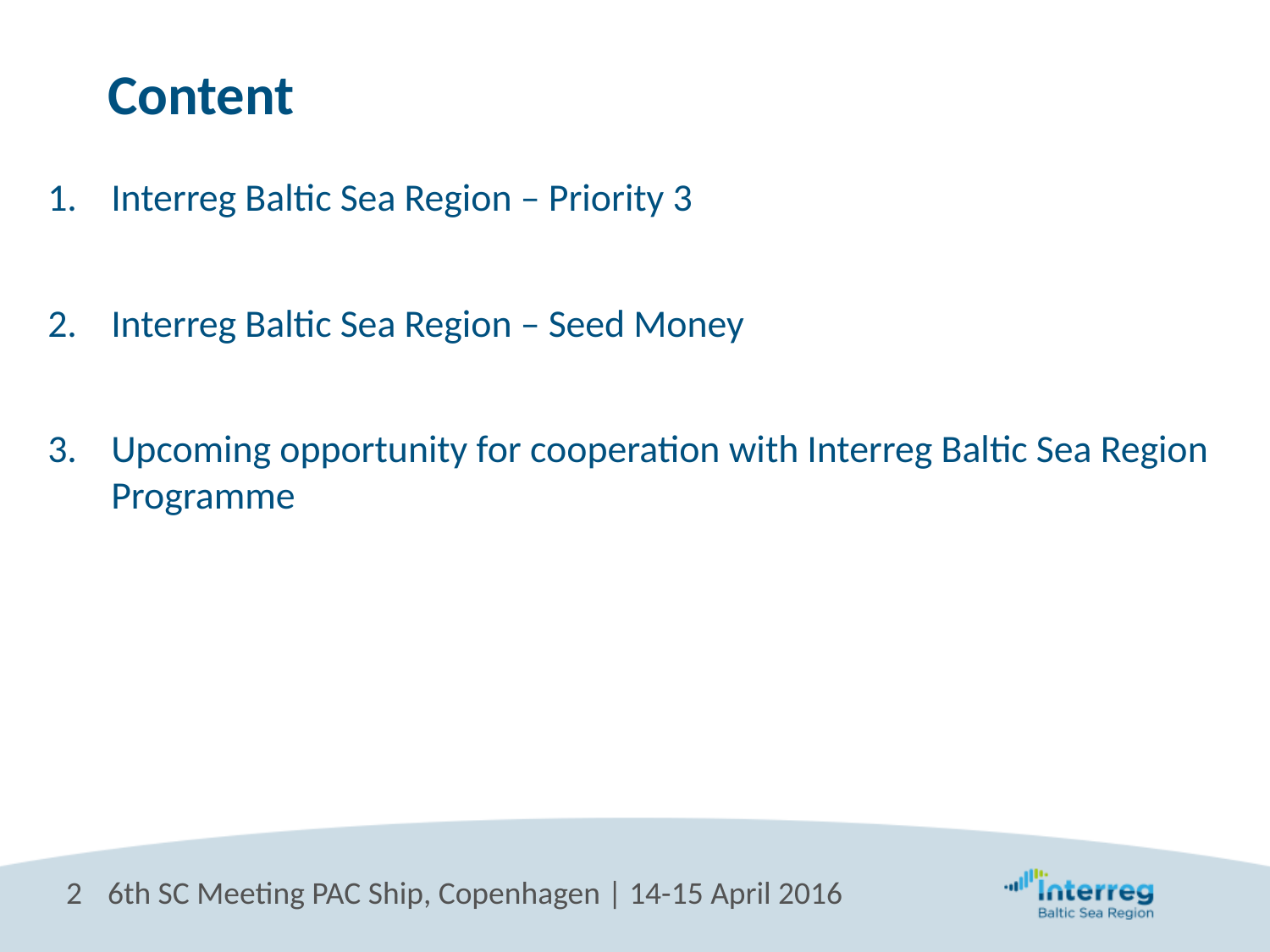

# Content
Interreg Baltic Sea Region – Priority 3

Interreg Baltic Sea Region – Seed Money

Upcoming opportunity for cooperation with Interreg Baltic Sea Region Programme
2
6th SC Meeting PAC Ship, Copenhagen | 14-15 April 2016